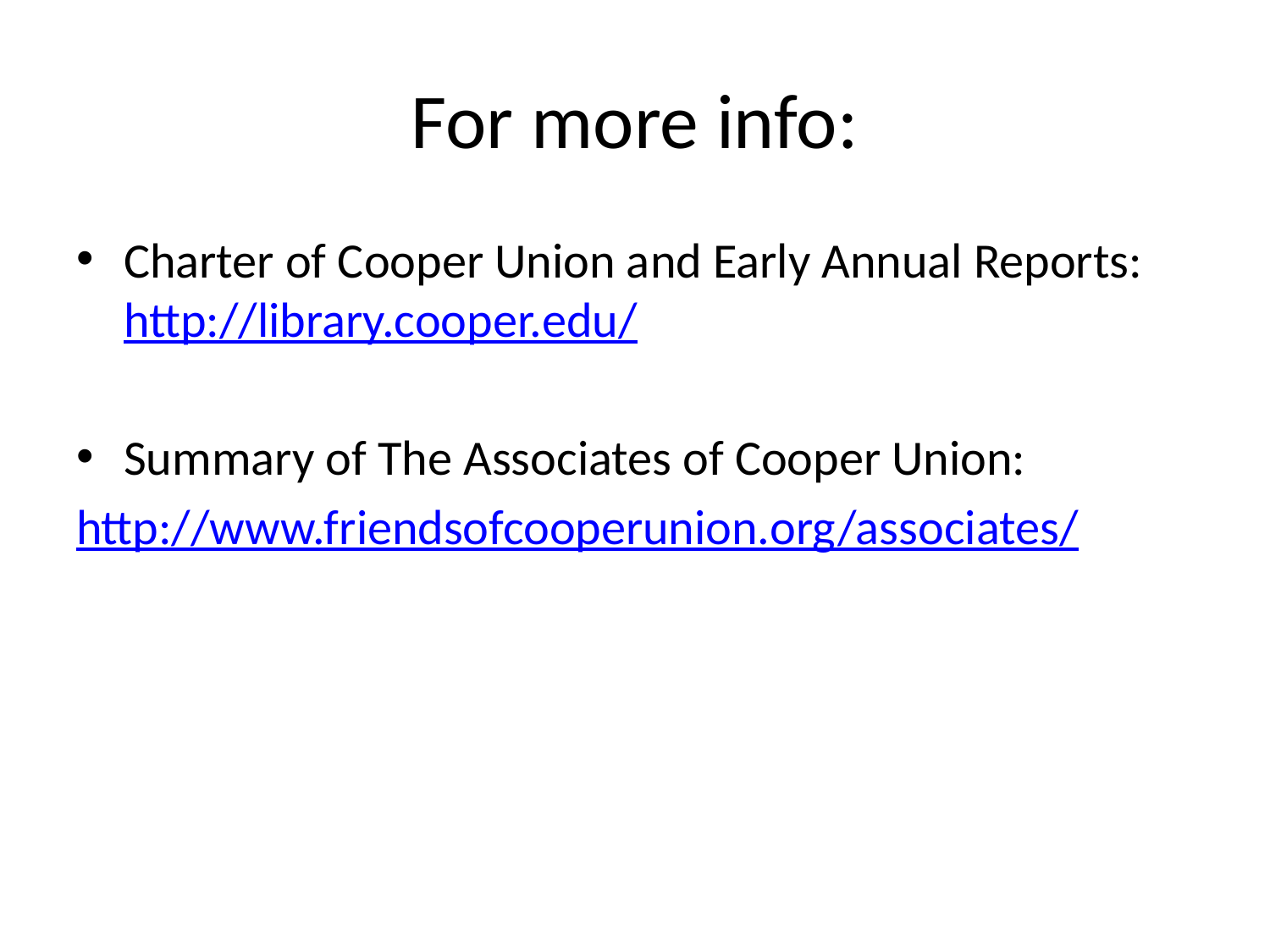

# For more info:
Charter of Cooper Union and Early Annual Reports: http://library.cooper.edu/

Summary of The Associates of Cooper Union:
http://www.friendsofcooperunion.org/associates/